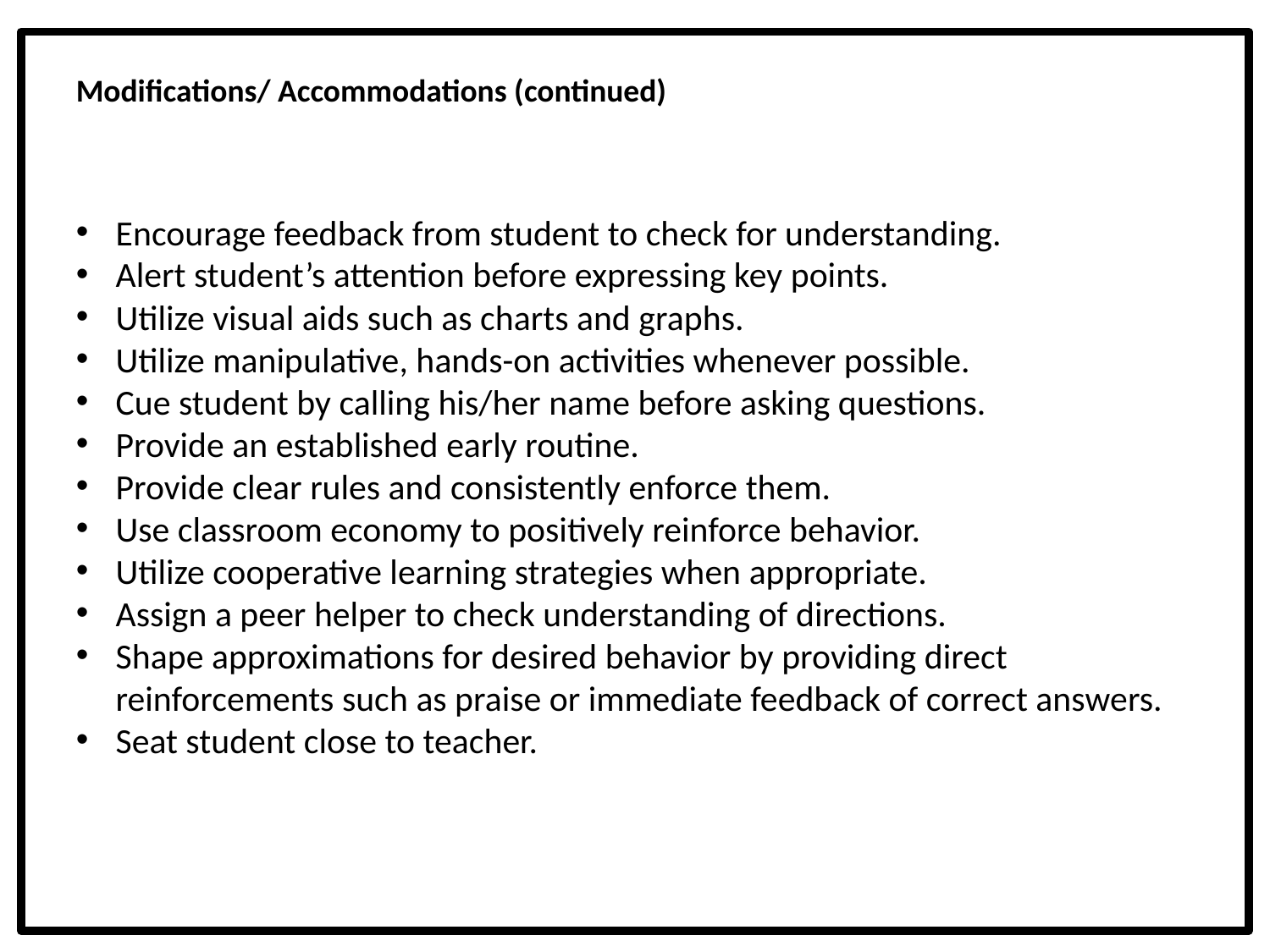

Modifications/ Accommodations (continued)

Encourage feedback from student to check for understanding.
Alert student’s attention before expressing key points.
Utilize visual aids such as charts and graphs.
Utilize manipulative, hands-on activities whenever possible.
Cue student by calling his/her name before asking questions.
Provide an established early routine.
Provide clear rules and consistently enforce them.
Use classroom economy to positively reinforce behavior.
Utilize cooperative learning strategies when appropriate.
Assign a peer helper to check understanding of directions.
Shape approximations for desired behavior by providing direct reinforcements such as praise or immediate feedback of correct answers.
Seat student close to teacher.